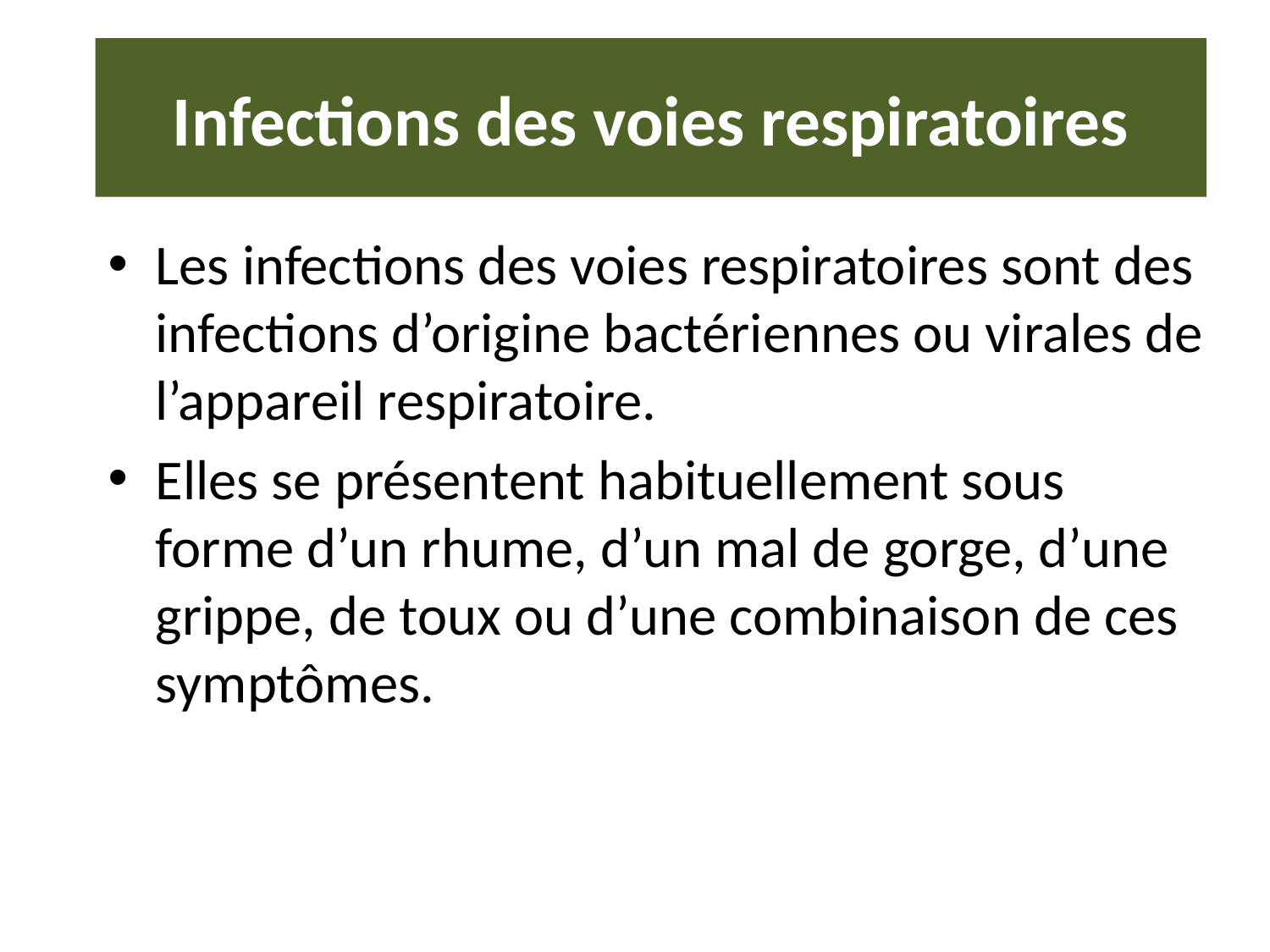

Infections des voies respiratoires
Les infections des voies respiratoires sont des infections d’origine bactériennes ou virales de l’appareil respiratoire.
Elles se présentent habituellement sous forme d’un rhume, d’un mal de gorge, d’une grippe, de toux ou d’une combinaison de ces symptômes.